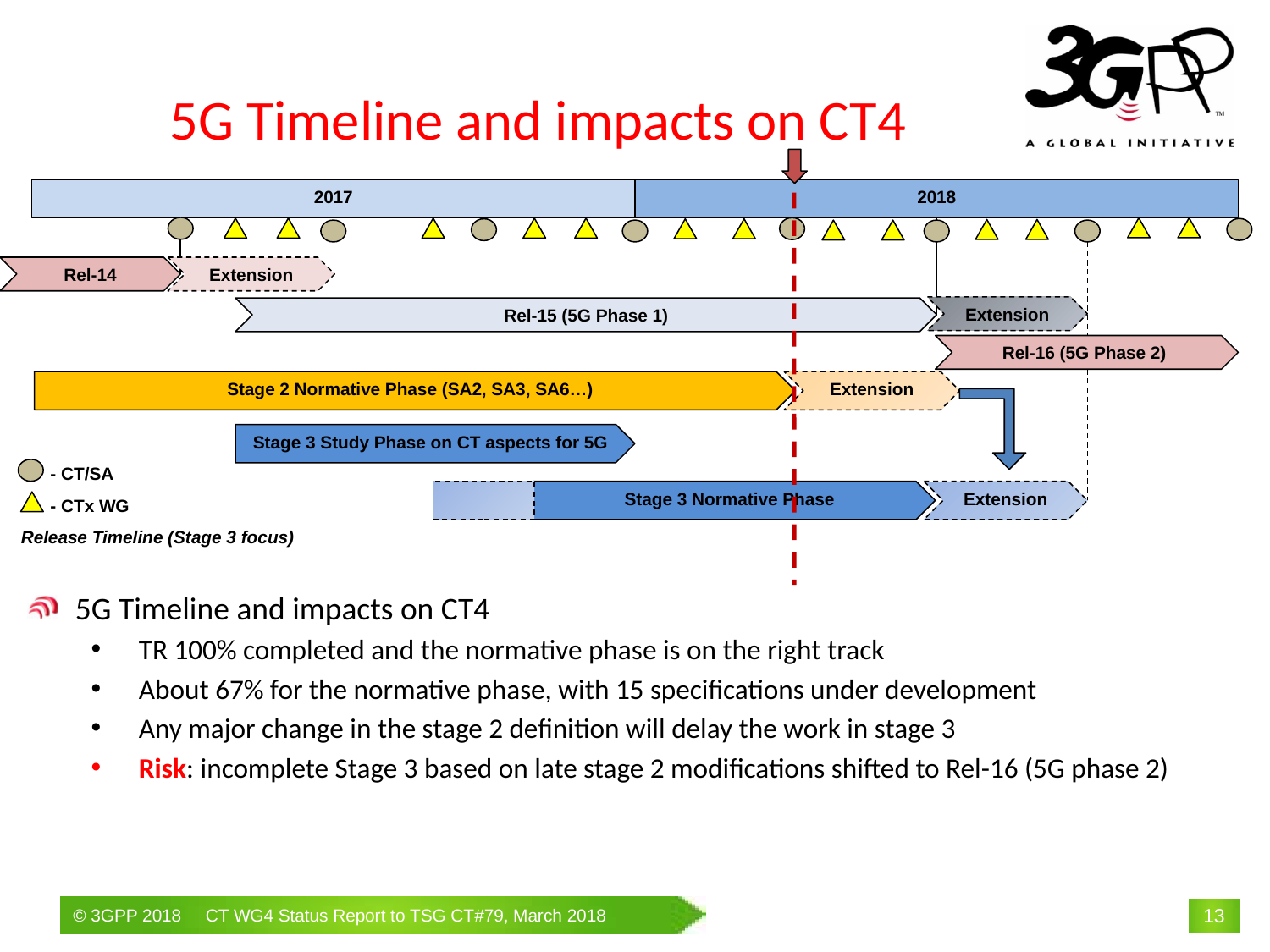

# 5G Timeline and impacts on CT4

2018
2017

Rel-14
Extension
Extension
Rel-15 (5G Phase 1)
Rel-16 (5G Phase 2)
Stage 2 Normative Phase (SA2, SA3, SA6…)
Extension

Stage 3 Study Phase on CT aspects for 5G
- CT/SA
- CTx WG

Stage 3 Normative Phase
Extension

Release Timeline (Stage 3 focus)
5G Timeline and impacts on CT4
TR 100% completed and the normative phase is on the right track
About 67% for the normative phase, with 15 specifications under development
Any major change in the stage 2 definition will delay the work in stage 3
Risk: incomplete Stage 3 based on late stage 2 modifications shifted to Rel-16 (5G phase 2)